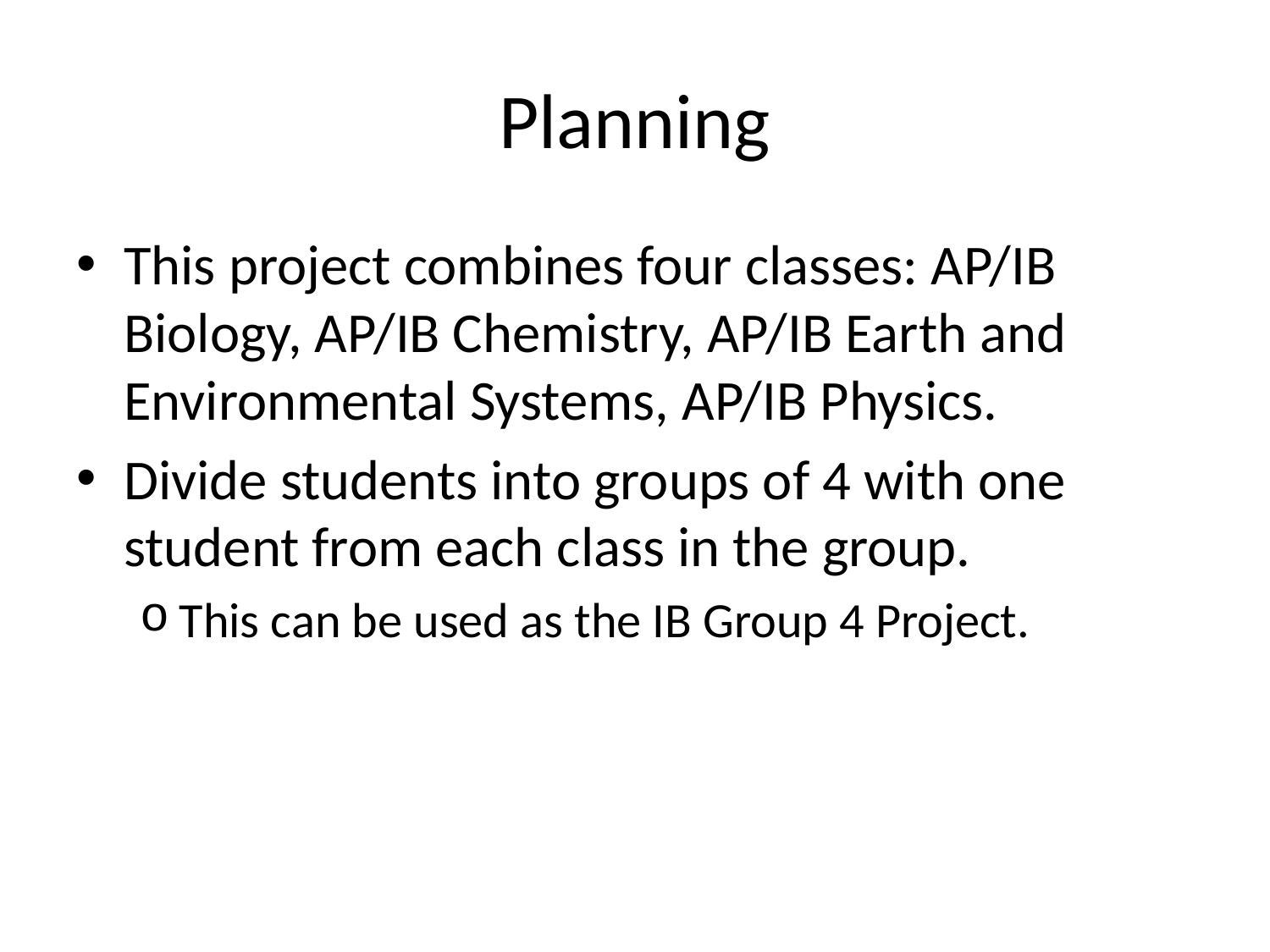

# Planning
This project combines four classes: AP/IB Biology, AP/IB Chemistry, AP/IB Earth and Environmental Systems, AP/IB Physics.
Divide students into groups of 4 with one student from each class in the group.
This can be used as the IB Group 4 Project.